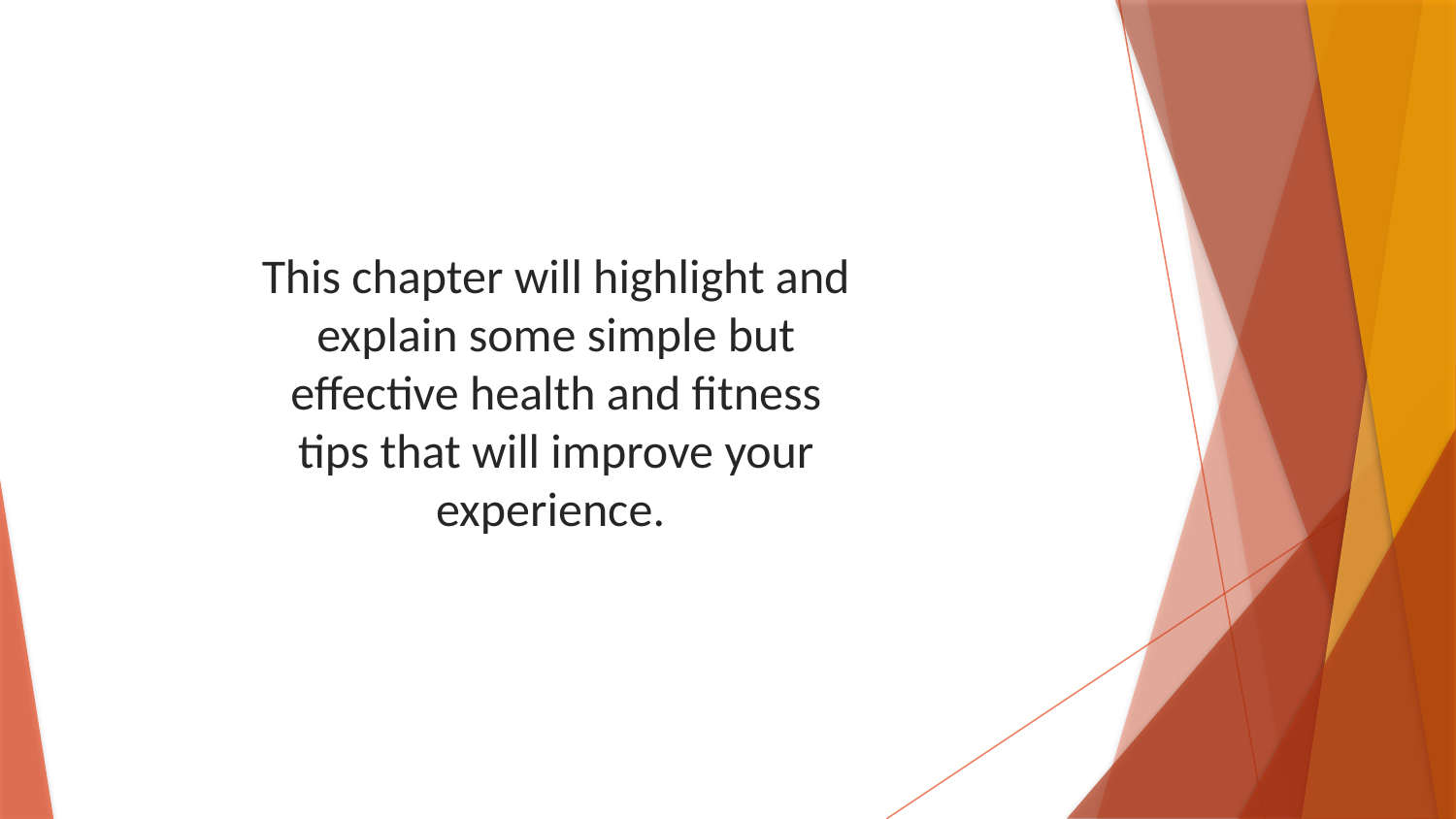

This chapter will highlight and explain some simple but effective health and fitness tips that will improve your experience.